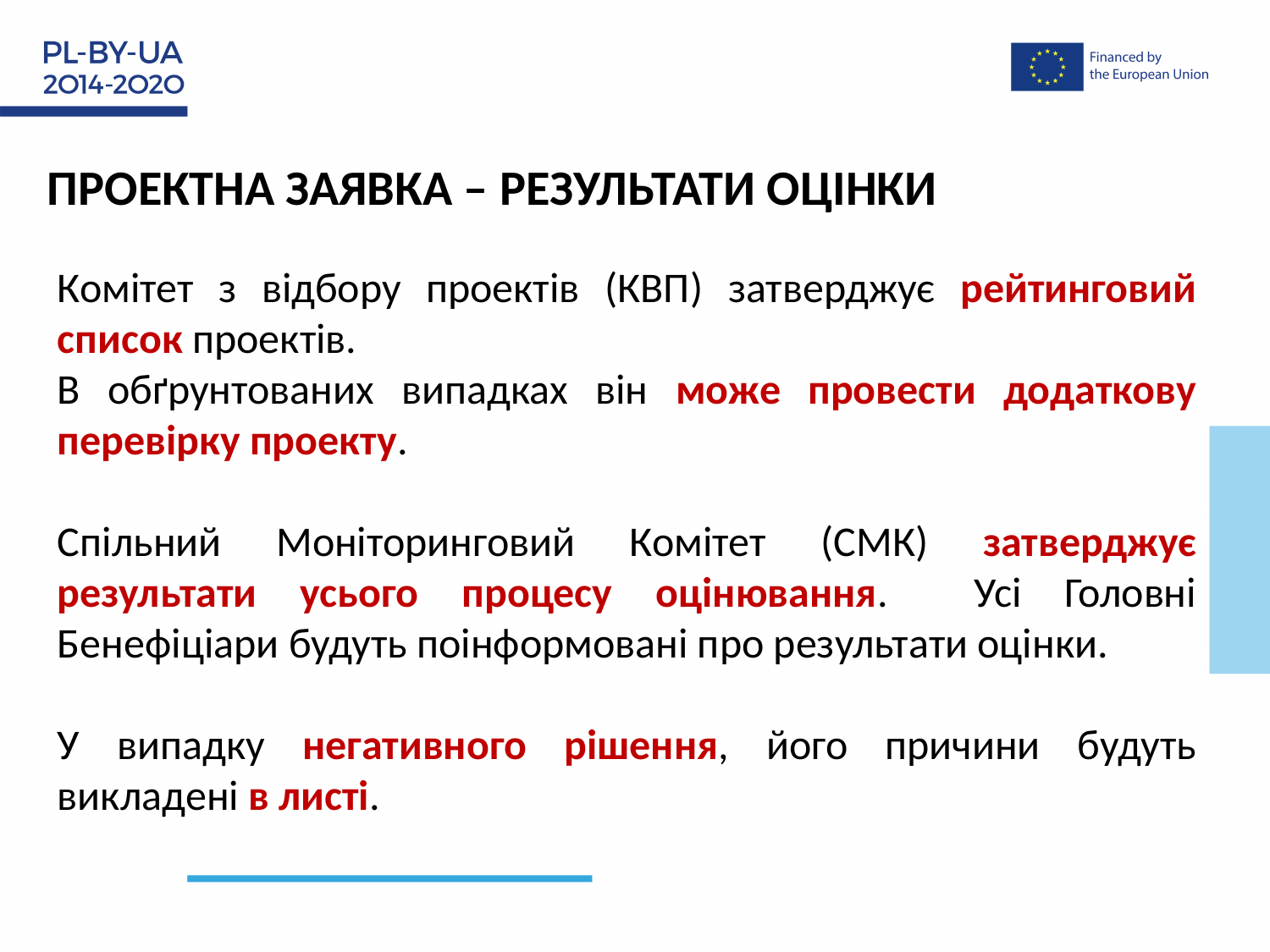

ПРОЕКТНА ЗАЯВКА – РЕЗУЛЬТАТИ ОЦІНКИ

Комітет з відбору проектів (КВП) затверджує рейтинговий список проектів.
В обґрунтованих випадках він може провести додаткову перевірку проекту.

Спільний Моніторинговий Комітет (СМК) затверджує результати усього процесу оцінювання.  Усі Головні Бенефіціари будуть поінформовані про результати оцінки.

У випадку негативного рішення, його причини будуть викладені в листі.